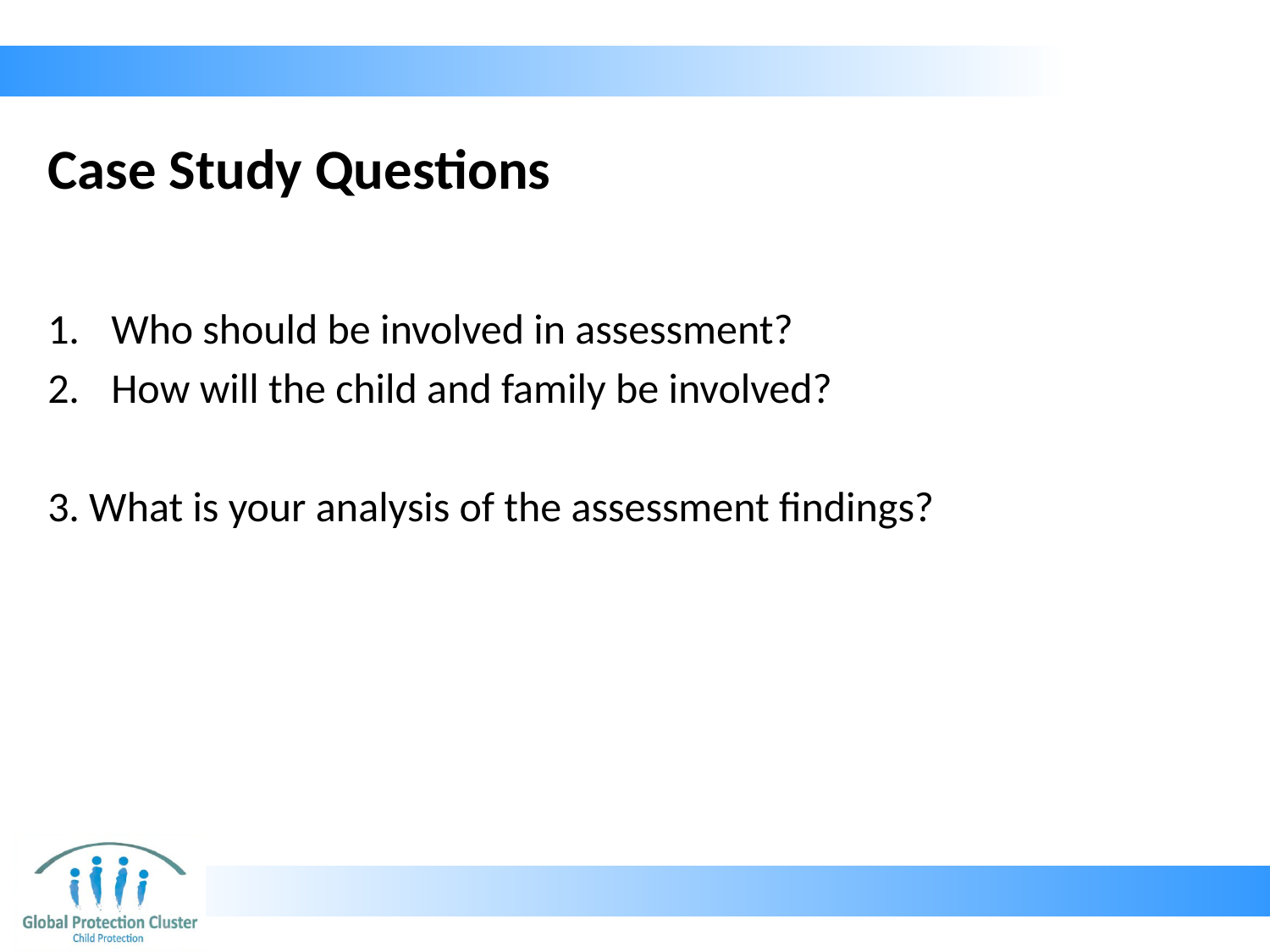

# Case Study Questions

Who should be involved in assessment?
How will the child and family be involved?

3. What is your analysis of the assessment findings?